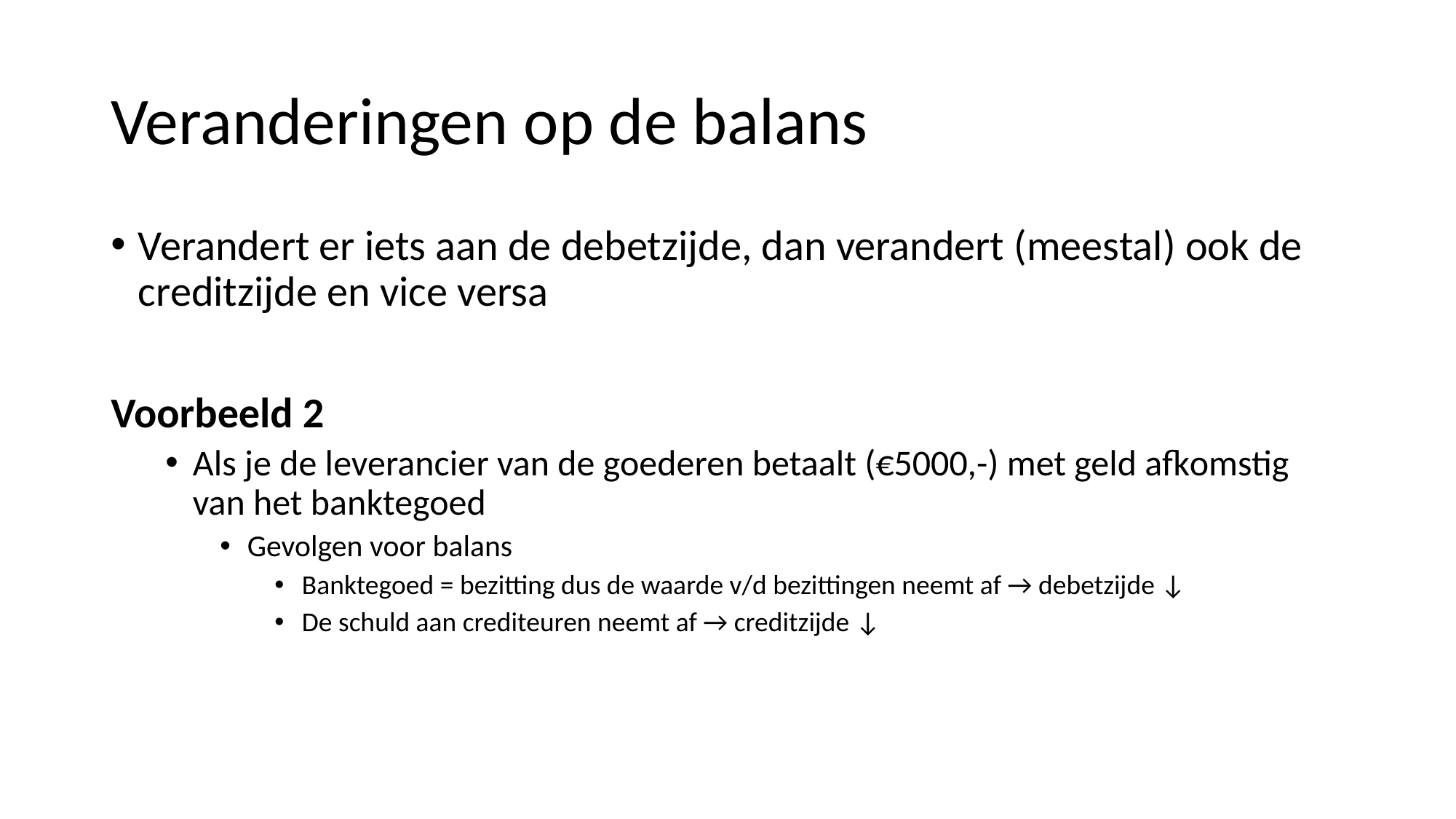

# Veranderingen op de balans
Verandert er iets aan de debetzijde, dan verandert (meestal) ook de creditzijde en vice versa

Voorbeeld 2
Als je de leverancier van de goederen betaalt (€5000,-) met geld afkomstig van het banktegoed
Gevolgen voor balans
Banktegoed = bezitting dus de waarde v/d bezittingen neemt af → debetzijde ↓
De schuld aan crediteuren neemt af → creditzijde ↓